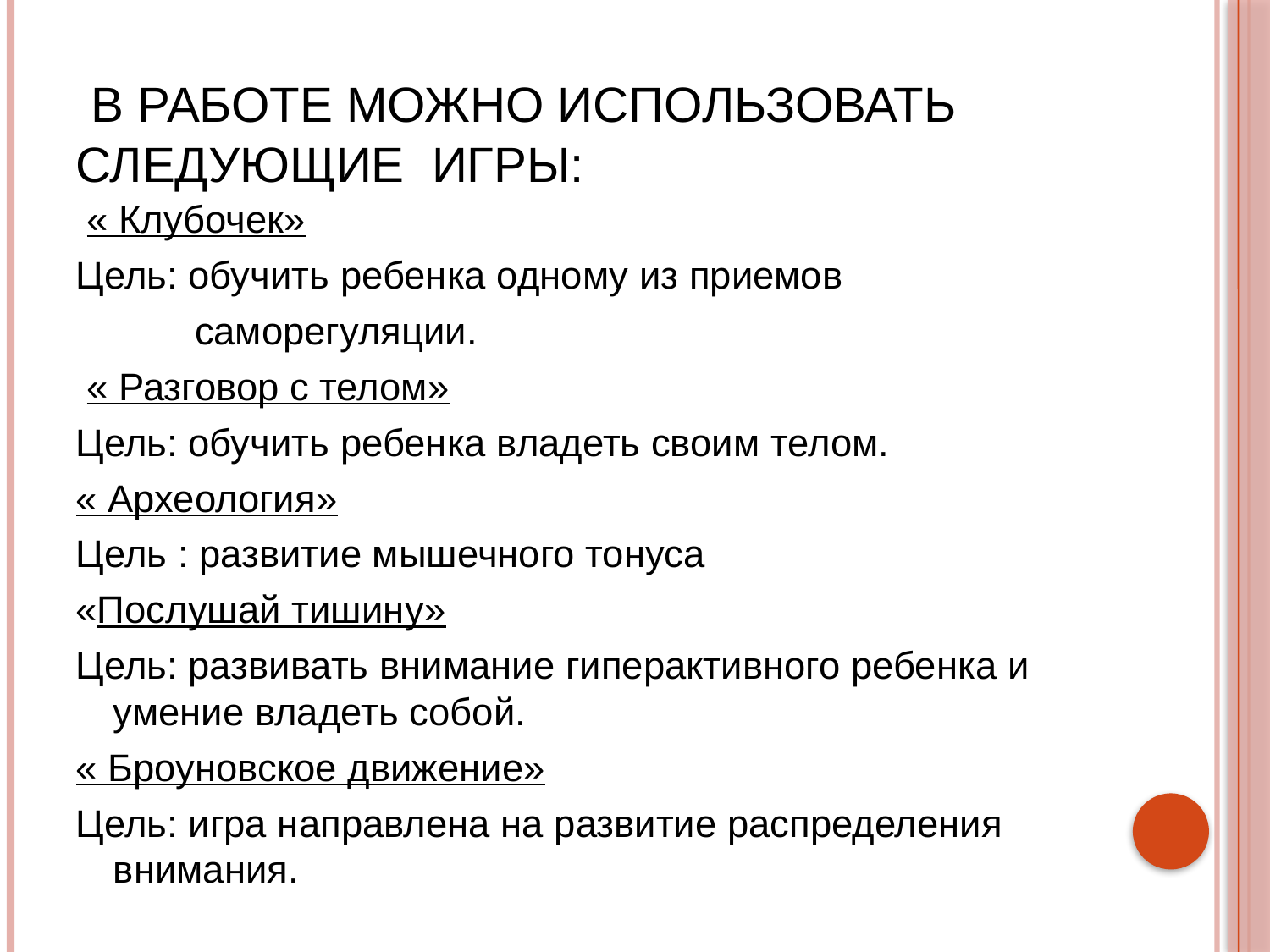

# в работе можно использовать следующие  игры:
 « Клубочек»
Цель: обучить ребенка одному из приемов
           саморегуляции.
 « Разговор с телом»
Цель: обучить ребенка владеть своим телом.
« Археология»
Цель : развитие мышечного тонуса
«Послушай тишину»
Цель: развивать внимание гиперактивного ребенка и умение владеть собой.
« Броуновское движение»
Цель: игра направлена на развитие распределения внимания.